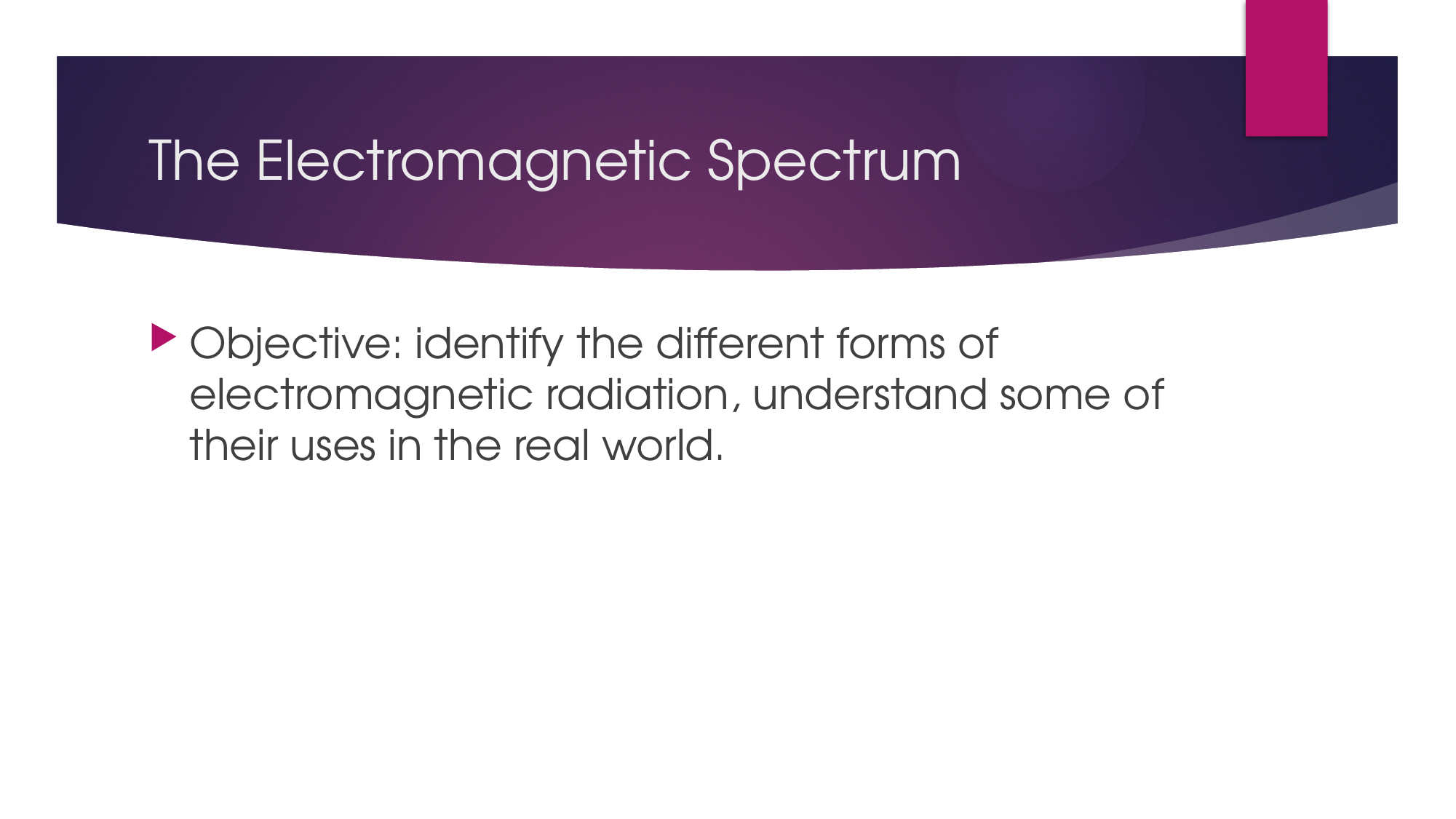

# The Electromagnetic Spectrum
Objective: identify the different forms of electromagnetic radiation, understand some of their uses in the real world.